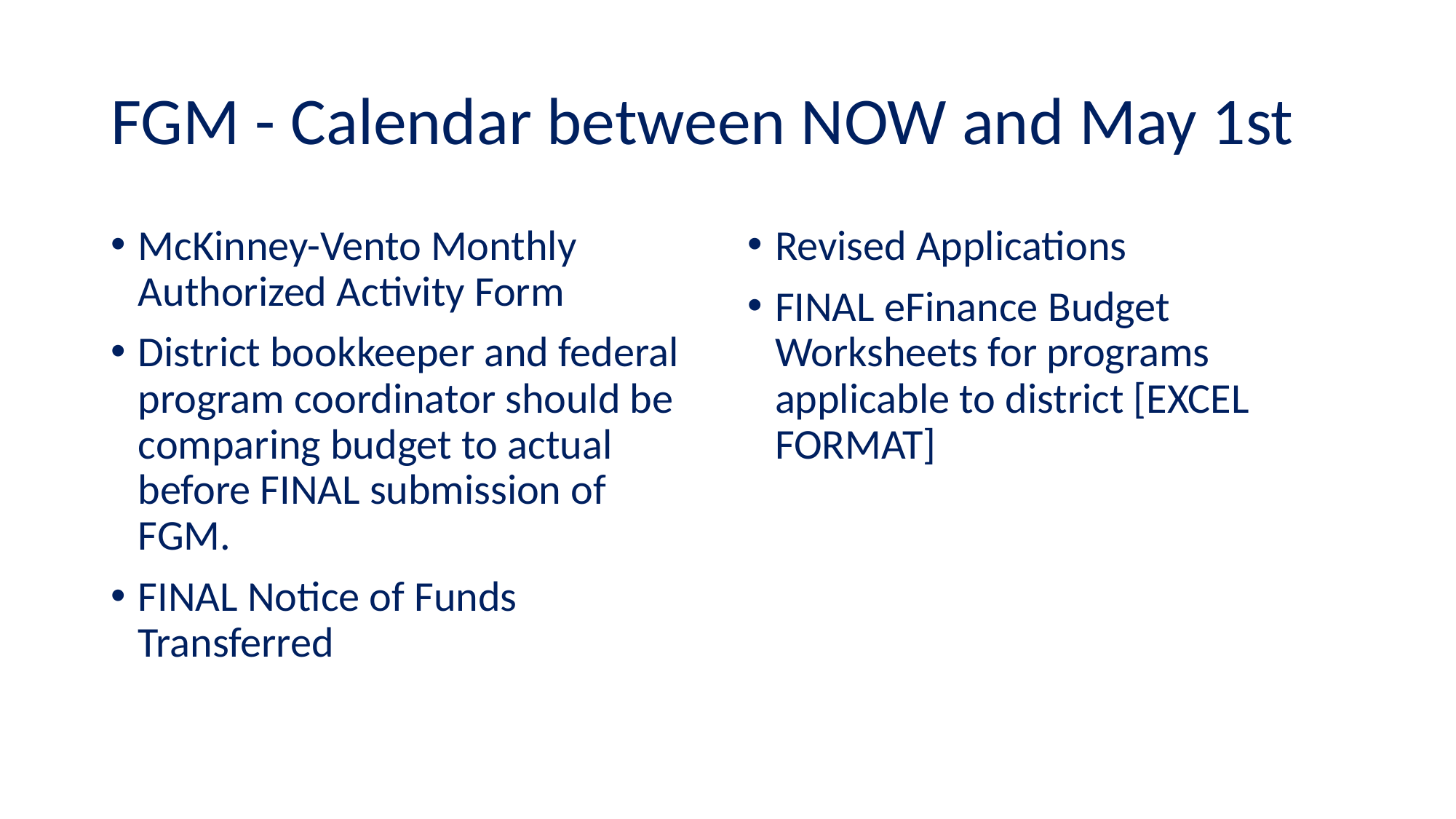

# FGM - Calendar between NOW and May 1st
McKinney-Vento Monthly Authorized Activity Form
District bookkeeper and federal program coordinator should be comparing budget to actual before FINAL submission of FGM.
FINAL Notice of Funds Transferred
Revised Applications
FINAL eFinance Budget Worksheets for programs applicable to district [EXCEL FORMAT]